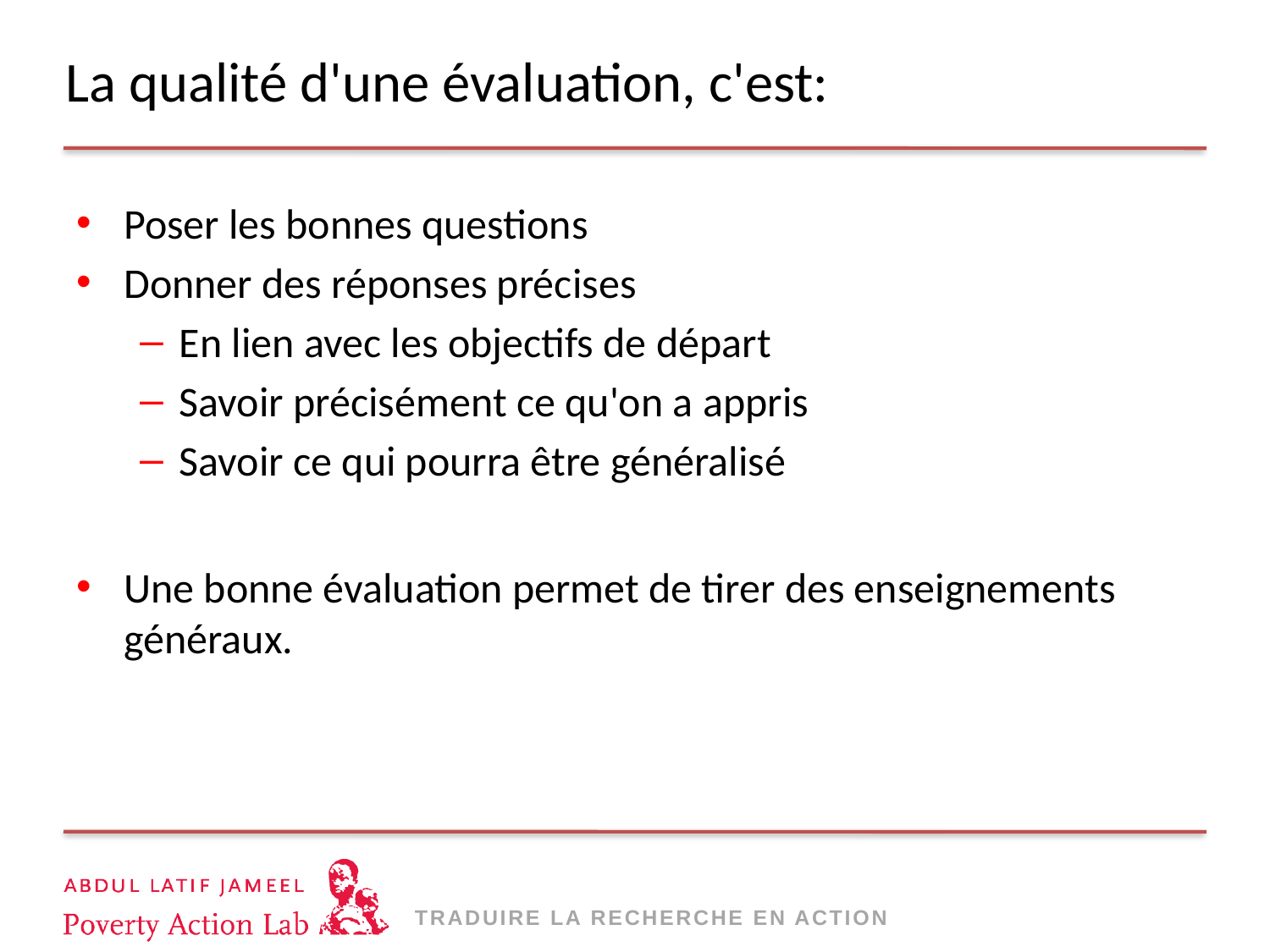

# La qualité d'une évaluation, c'est:
Poser les bonnes questions
Donner des réponses précises
En lien avec les objectifs de départ
Savoir précisément ce qu'on a appris
Savoir ce qui pourra être généralisé

Une bonne évaluation permet de tirer des enseignements généraux.